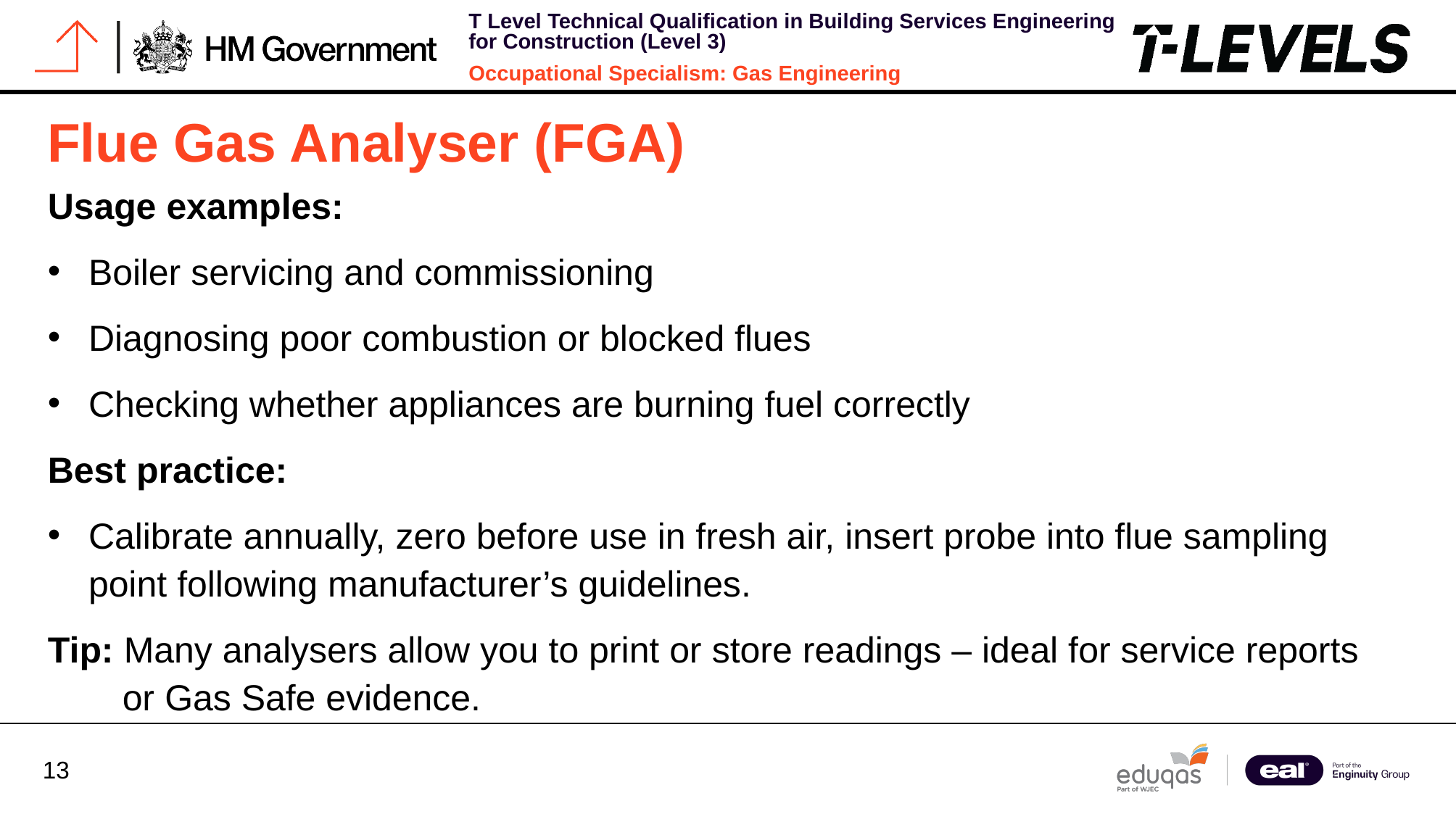

# Flue Gas Analyser (FGA)
Usage examples:
Boiler servicing and commissioning
Diagnosing poor combustion or blocked flues
Checking whether appliances are burning fuel correctly
Best practice:
Calibrate annually, zero before use in fresh air, insert probe into flue sampling point following manufacturer’s guidelines.
Tip: Many analysers allow you to print or store readings – ideal for service reports or Gas Safe evidence.